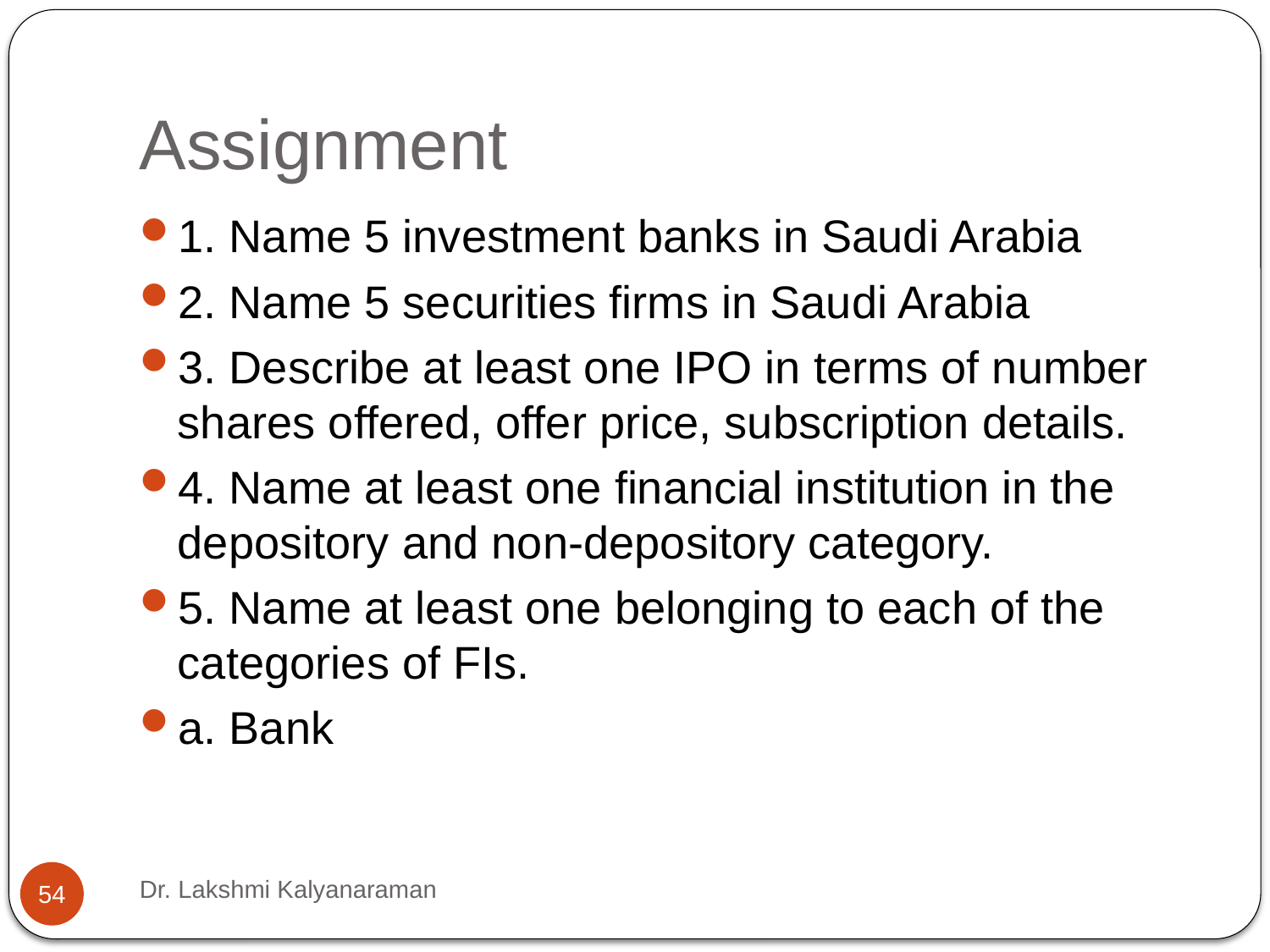

# Assignment
1. Name 5 investment banks in Saudi Arabia
2. Name 5 securities firms in Saudi Arabia
3. Describe at least one IPO in terms of number shares offered, offer price, subscription details.
4. Name at least one financial institution in the depository and non-depository category.
5. Name at least one belonging to each of the categories of FIs.
a. Bank
Dr. Lakshmi Kalyanaraman
54